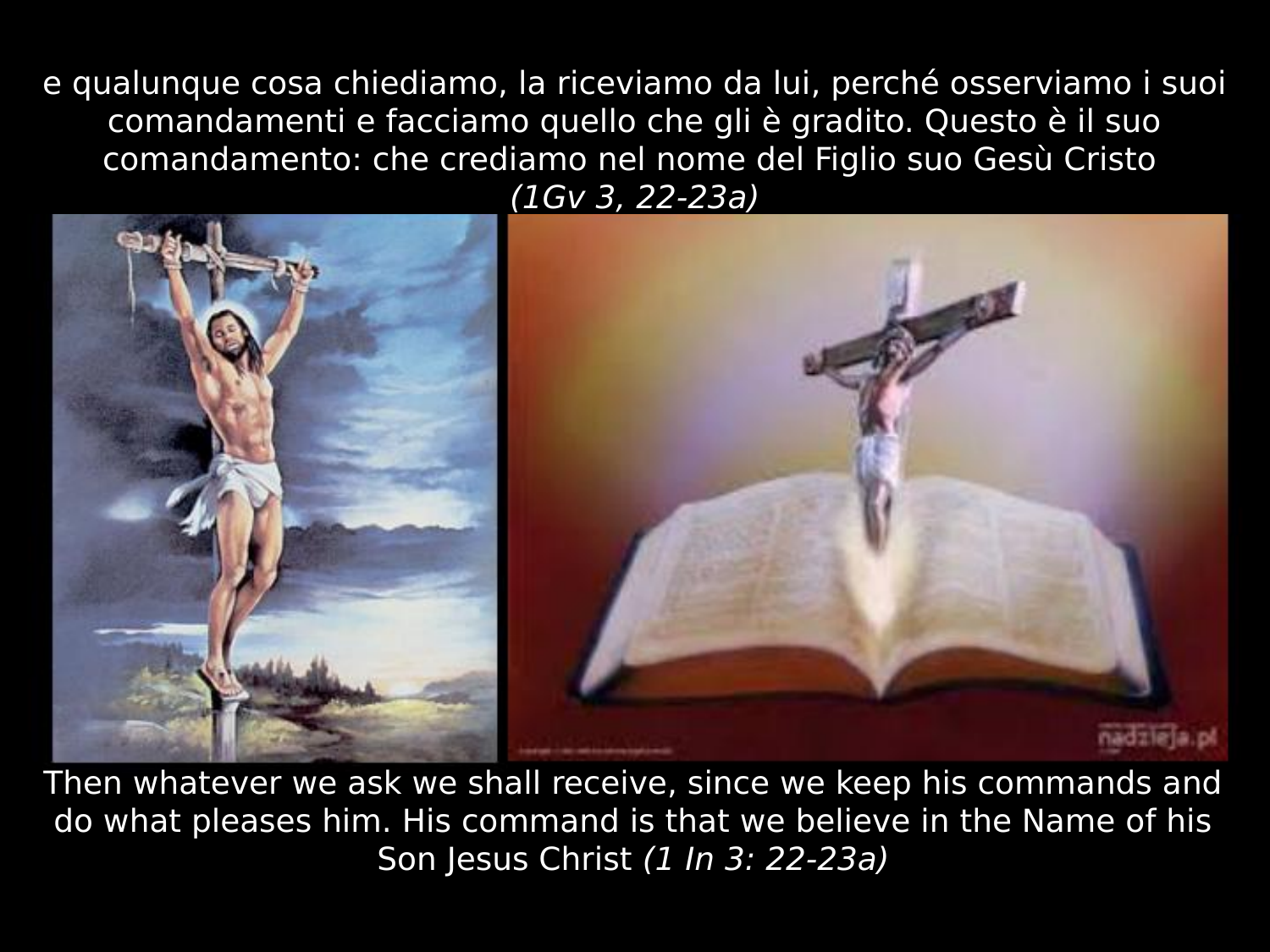

# e qualunque cosa chiediamo, la riceviamo da lui, perché osserviamo i suoi comandamenti e facciamo quello che gli è gradito. Questo è il suo comandamento: che crediamo nel nome del Figlio suo Gesù Cristo (1Gv 3, 22-23a)
Then whatever we ask we shall receive, since we keep his commands and do what pleases him. His command is that we believe in the Name of his Son Jesus Christ (1 In 3: 22-23a)